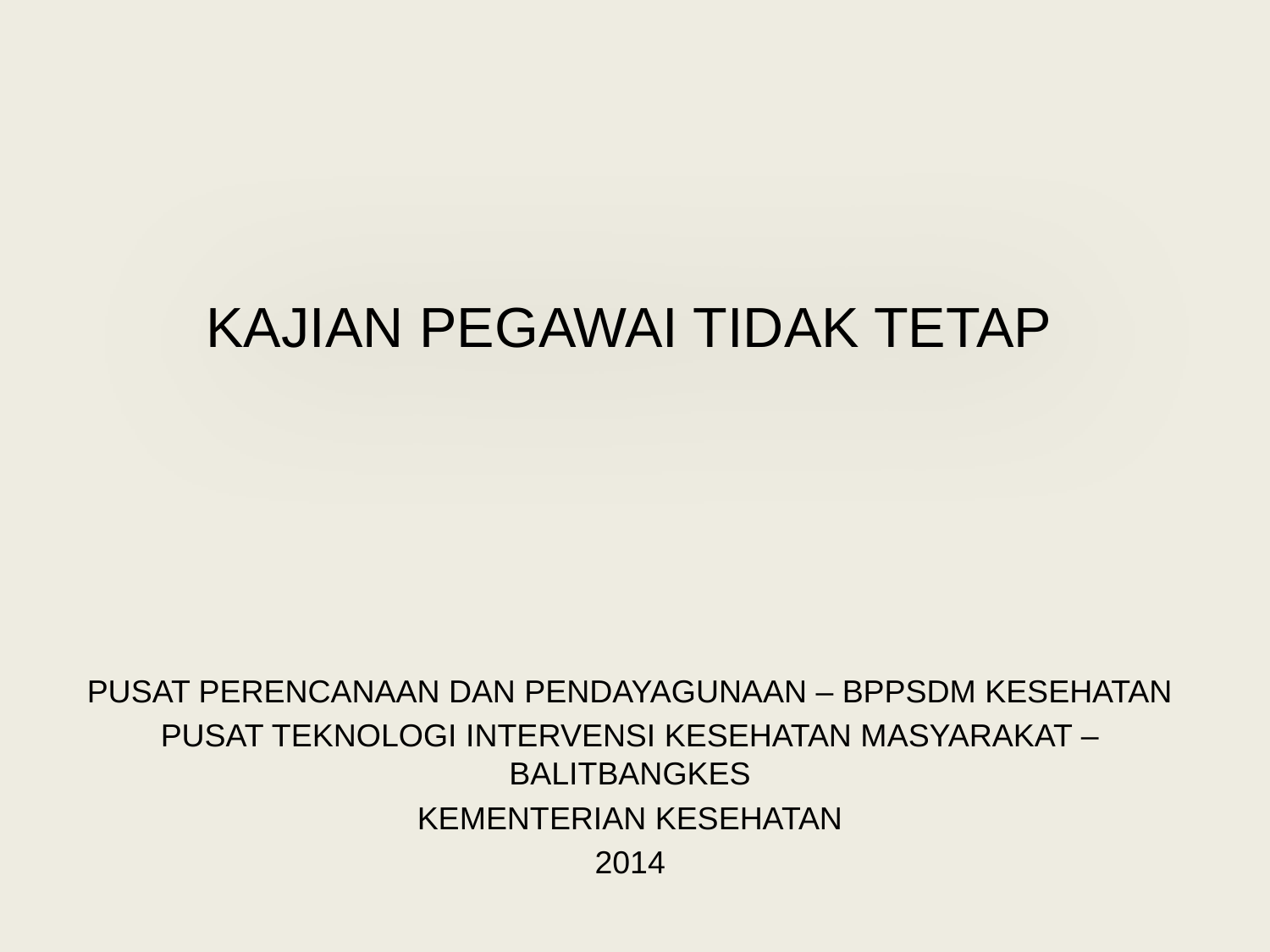

# KAJIAN PEGAWAI TIDAK TETAP
PUSAT PERENCANAAN DAN PENDAYAGUNAAN – BPPSDM KESEHATAN
PUSAT TEKNOLOGI INTERVENSI KESEHATAN MASYARAKAT – BALITBANGKES
KEMENTERIAN KESEHATAN
2014